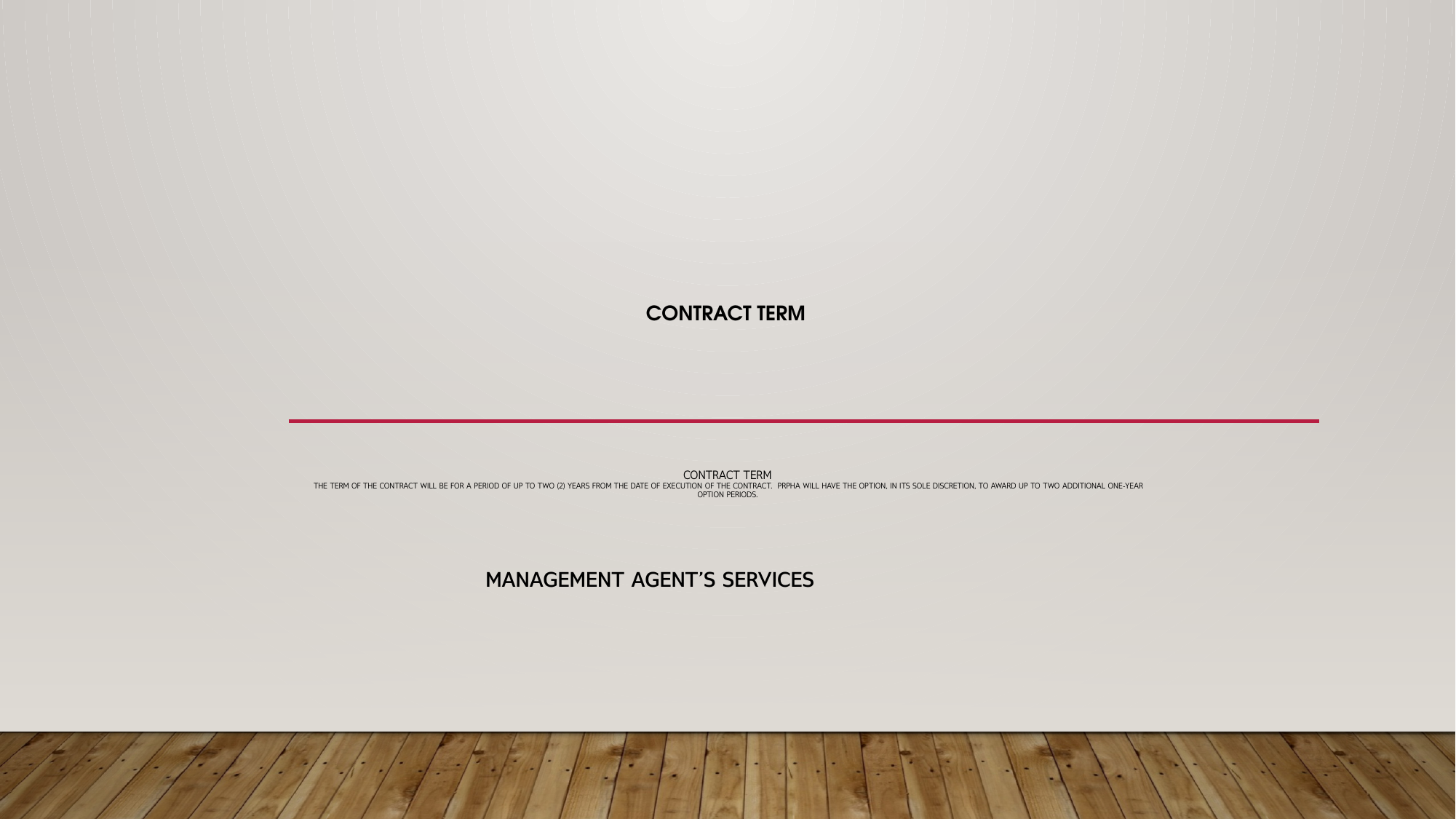

# Contract Term CONTRACT TERM The term of the contract will be for a period of up to two (2) years from the date of execution of the contract.  PRPHA will have the option, in its sole discretion, to award up to two additional one-year option periods.

MANAGEMENT AGENT’S SERVICES